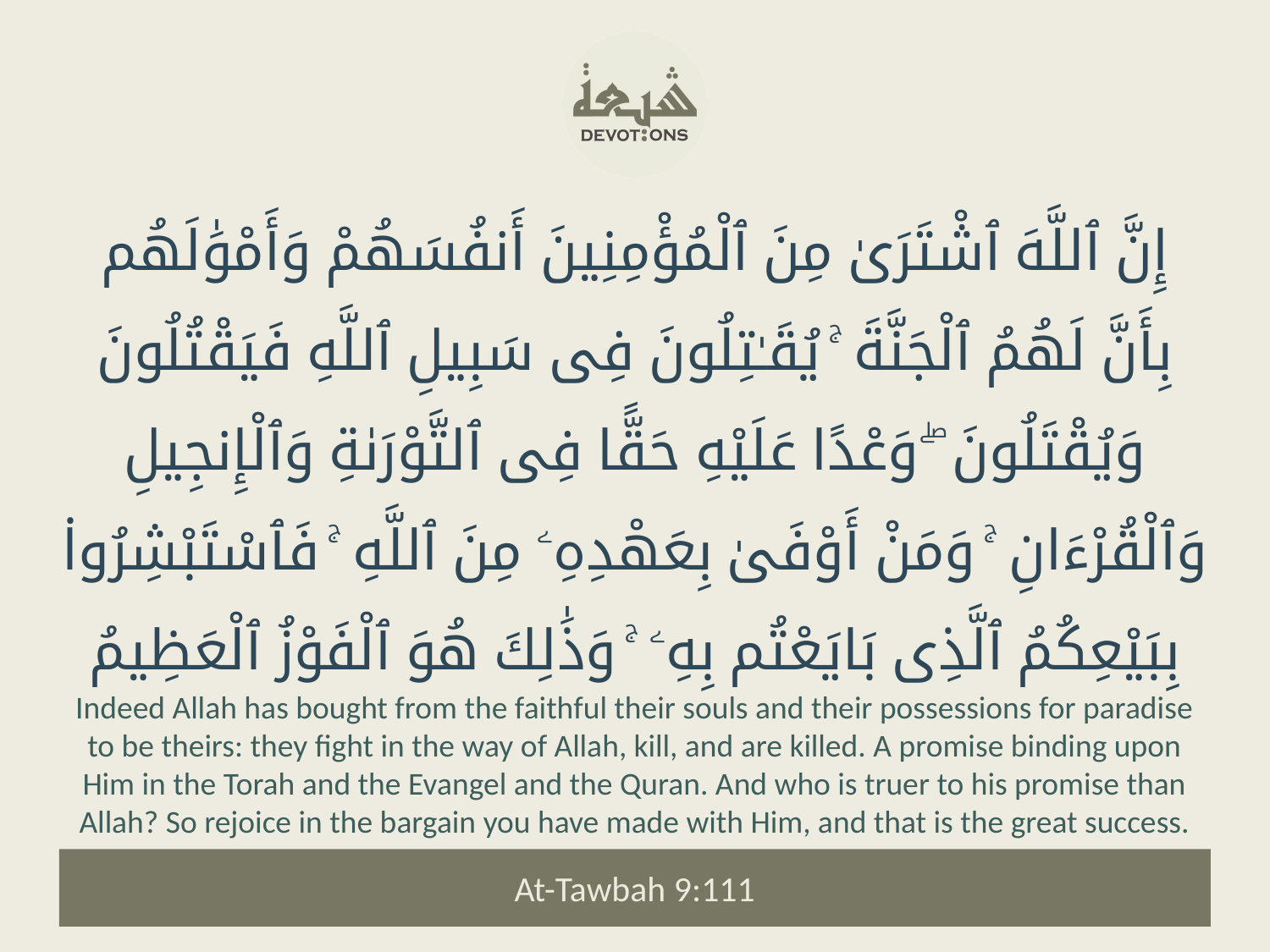

إِنَّ ٱللَّهَ ٱشْتَرَىٰ مِنَ ٱلْمُؤْمِنِينَ أَنفُسَهُمْ وَأَمْوَٰلَهُم بِأَنَّ لَهُمُ ٱلْجَنَّةَ ۚ يُقَـٰتِلُونَ فِى سَبِيلِ ٱللَّهِ فَيَقْتُلُونَ وَيُقْتَلُونَ ۖ وَعْدًا عَلَيْهِ حَقًّا فِى ٱلتَّوْرَىٰةِ وَٱلْإِنجِيلِ وَٱلْقُرْءَانِ ۚ وَمَنْ أَوْفَىٰ بِعَهْدِهِۦ مِنَ ٱللَّهِ ۚ فَٱسْتَبْشِرُوا۟ بِبَيْعِكُمُ ٱلَّذِى بَايَعْتُم بِهِۦ ۚ وَذَٰلِكَ هُوَ ٱلْفَوْزُ ٱلْعَظِيمُ
Indeed Allah has bought from the faithful their souls and their possessions for paradise to be theirs: they fight in the way of Allah, kill, and are killed. A promise binding upon Him in the Torah and the Evangel and the Quran. And who is truer to his promise than Allah? So rejoice in the bargain you have made with Him, and that is the great success.
At-Tawbah 9:111